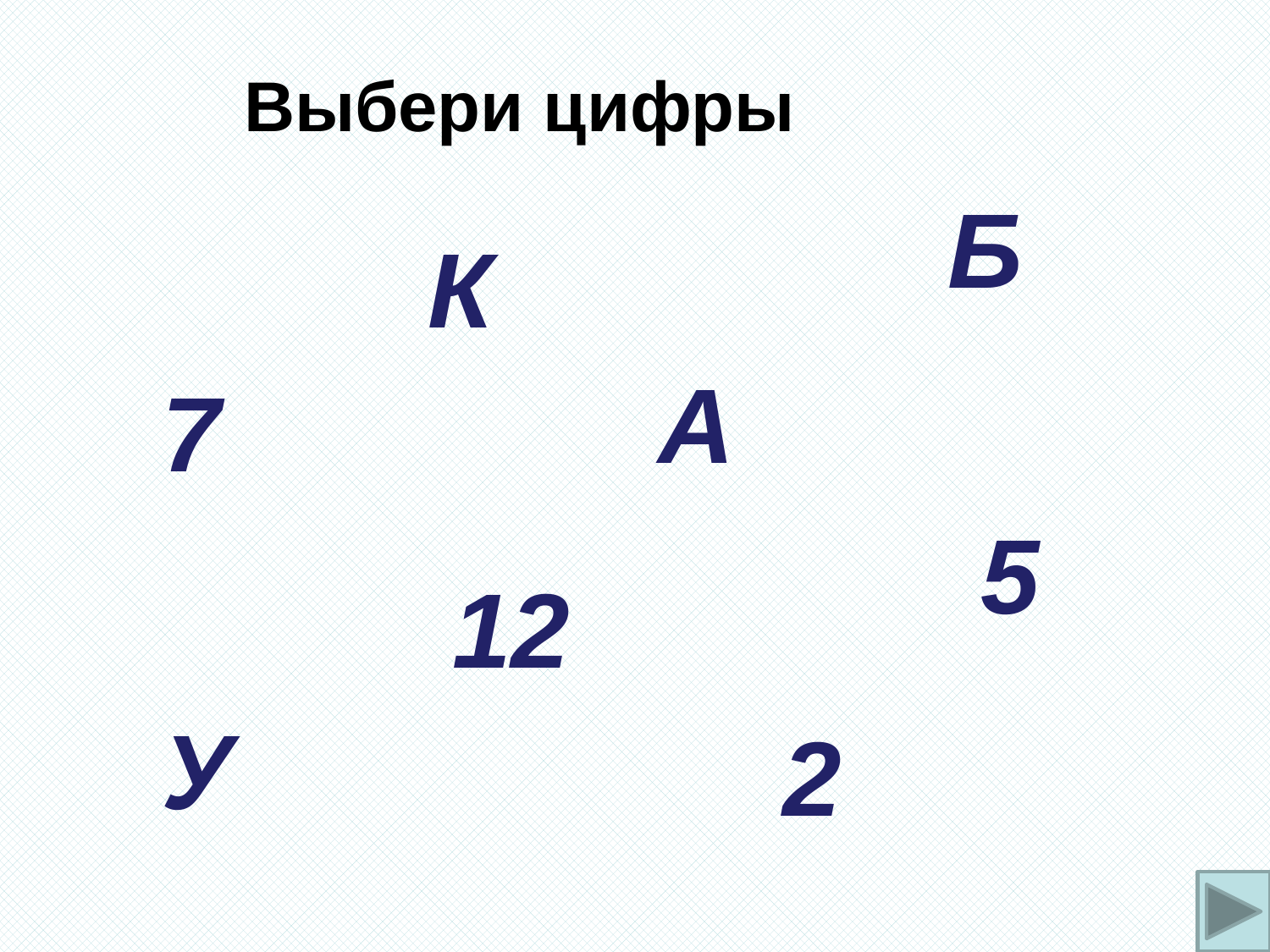

Выбери цифры
Б
К
А
7
5
12
У
2